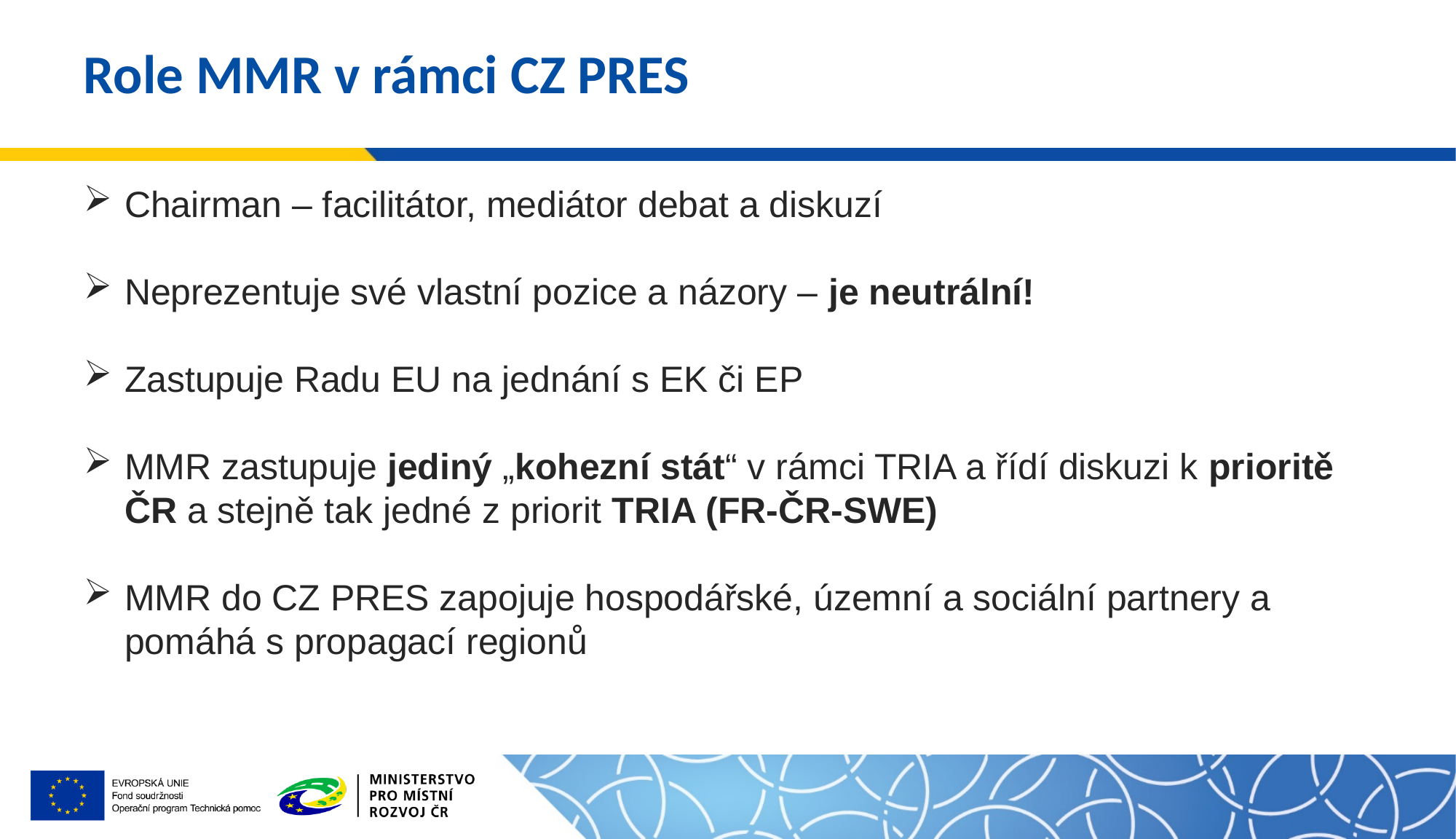

# Role MMR v rámci CZ PRES

Chairman – facilitátor, mediátor debat a diskuzí

Neprezentuje své vlastní pozice a názory – je neutrální!

Zastupuje Radu EU na jednání s EK či EP

MMR zastupuje jediný „kohezní stát“ v rámci TRIA a řídí diskuzi k prioritě ČR a stejně tak jedné z priorit TRIA (FR-ČR-SWE)

MMR do CZ PRES zapojuje hospodářské, územní a sociální partnery a pomáhá s propagací regionů